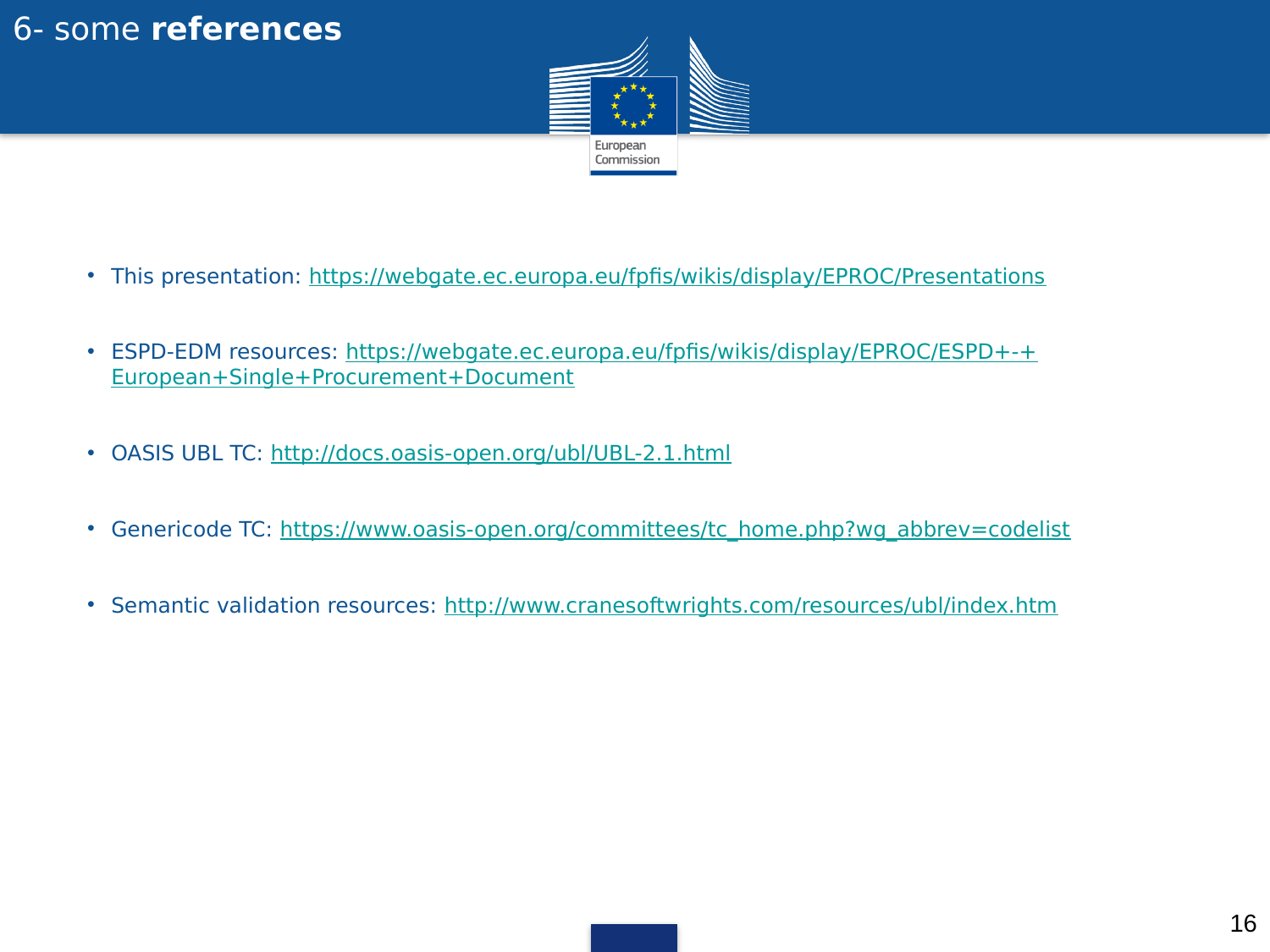

6- some references

This presentation: https://webgate.ec.europa.eu/fpfis/wikis/display/EPROC/Presentations

ESPD-EDM resources: https://webgate.ec.europa.eu/fpfis/wikis/display/EPROC/ESPD+-+European+Single+Procurement+Document

OASIS UBL TC: http://docs.oasis-open.org/ubl/UBL-2.1.html

Genericode TC: https://www.oasis-open.org/committees/tc_home.php?wg_abbrev=codelist

Semantic validation resources: http://www.cranesoftwrights.com/resources/ubl/index.htm

16